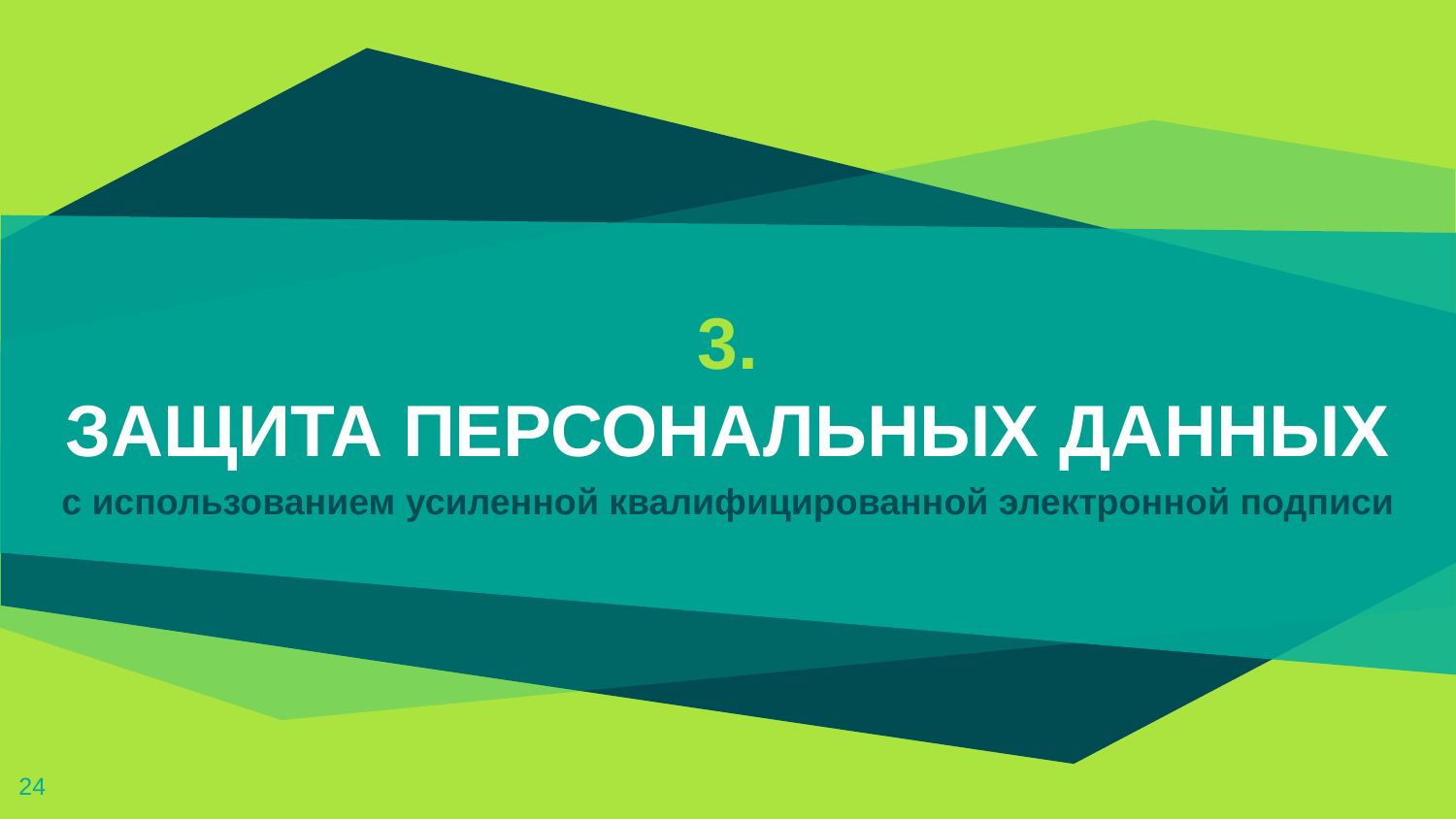

# 3.
ЗАЩИТА ПЕРСОНАЛЬНЫХ ДАННЫХ
с использованием усиленной квалифицированной электронной подписи
24